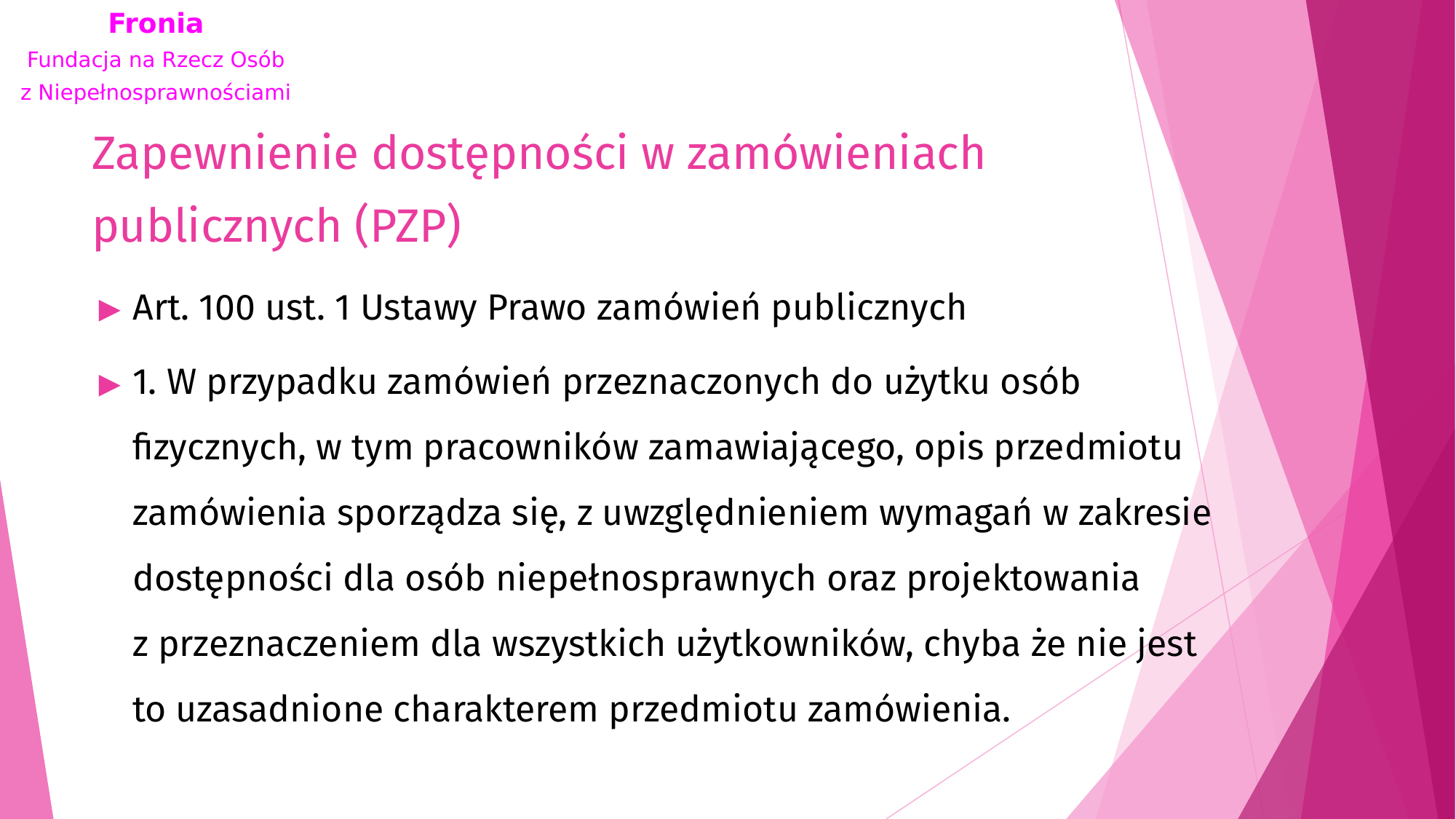

# Zapewnienie dostępności w zamówieniach publicznych (PZP)
Art. 100 ust. 1 Ustawy Prawo zamówień publicznych
1. W przypadku zamówień przeznaczonych do użytku osób fizycznych, w tym pracowników zamawiającego, opis przedmiotu zamówienia sporządza się, z uwzględnieniem wymagań w zakresie dostępności dla osób niepełnosprawnych oraz projektowania z przeznaczeniem dla wszystkich użytkowników, chyba że nie jest to uzasadnione charakterem przedmiotu zamówienia.